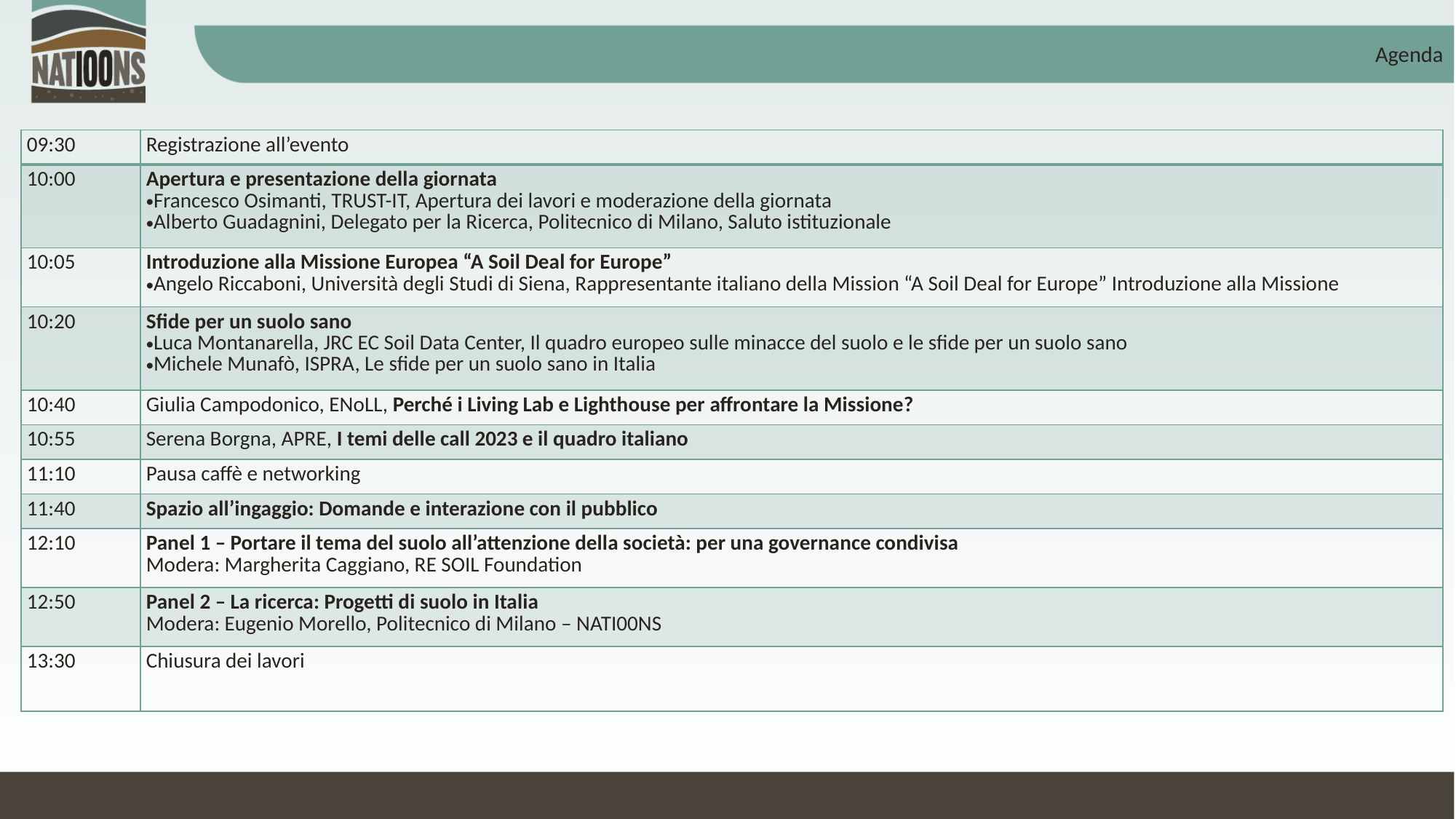

# Agenda
| 09:30 | Registrazione all’evento |
| --- | --- |
| 10:00 | Apertura e presentazione della giornata  Francesco Osimanti, TRUST-IT, Apertura dei lavori e moderazione della giornata  Alberto Guadagnini, Delegato per la Ricerca, Politecnico di Milano, Saluto istituzionale |
| 10:05 | Introduzione alla Missione Europea “A Soil Deal for Europe” Angelo Riccaboni, Università degli Studi di Siena, Rappresentante italiano della Mission “A Soil Deal for Europe” Introduzione alla Missione |
| 10:20 | Sfide per un suolo sano Luca Montanarella, JRC EC Soil Data Center, Il quadro europeo sulle minacce del suolo e le sfide per un suolo sano Michele Munafò, ISPRA, Le sfide per un suolo sano in Italia |
| 10:40 | Giulia Campodonico, ENoLL, Perché i Living Lab e Lighthouse per affrontare la Missione? |
| 10:55 | Serena Borgna, APRE, I temi delle call 2023 e il quadro italiano |
| 11:10 | Pausa caffè e networking |
| 11:40 | Spazio all’ingaggio: Domande e interazione con il pubblico |
| 12:10 | Panel 1 – Portare il tema del suolo all’attenzione della società: per una governance condivisa   Modera: Margherita Caggiano, RE SOIL Foundation |
| 12:50 | Panel 2 – La ricerca: Progetti di suolo in Italia Modera: Eugenio Morello, Politecnico di Milano – NATI00NS |
| 13:30 | Chiusura dei lavori |